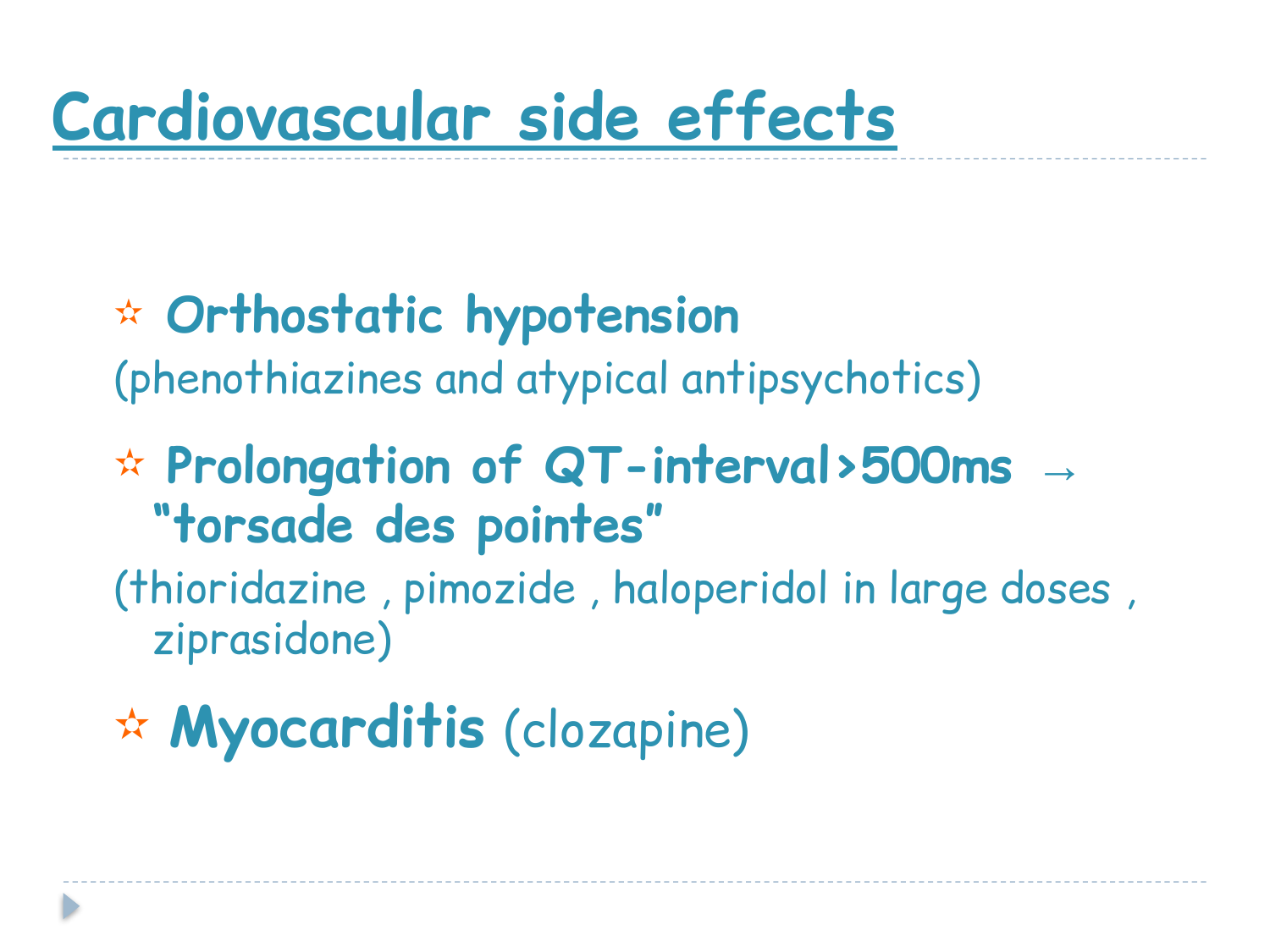

# Cardiovascular side effects

 Orthostatic hypotension
(phenothiazines and atypical antipsychotics)

 Prolongation of QT-interval>500ms → “torsade des pointes”
(thioridazine , pimozide , haloperidol in large doses , ziprasidone)

 Myocarditis (clozapine)